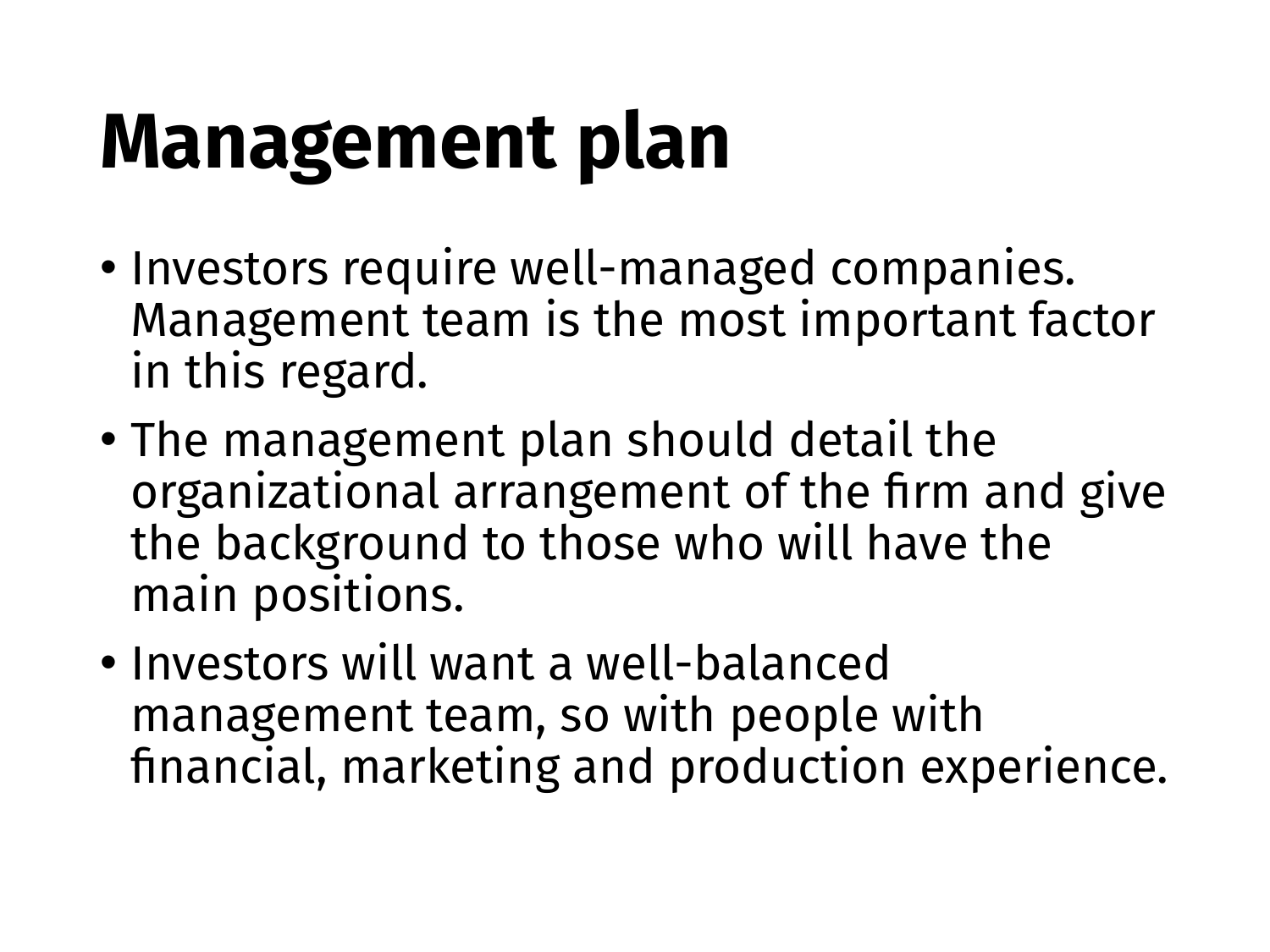

# Management plan
Investors require well-managed companies. Management team is the most important factor in this regard.
The management plan should detail the organizational arrangement of the firm and give the background to those who will have the main positions.
Investors will want a well-balanced management team, so with people with financial, marketing and production experience.